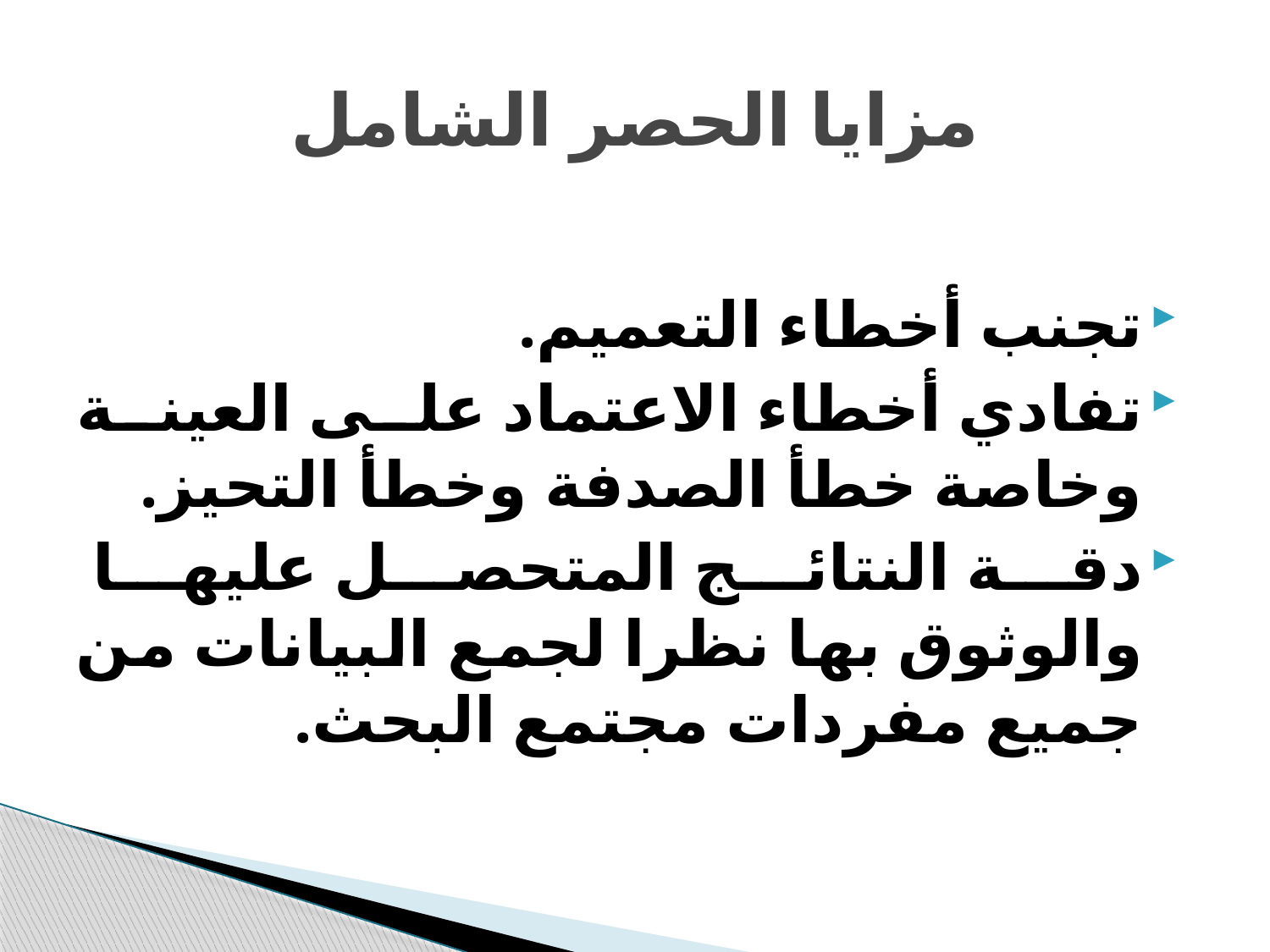

# مزايا الحصر الشامل
تجنب أخطاء التعميم.
تفادي أخطاء الاعتماد على العينة وخاصة خطأ الصدفة وخطأ التحيز.
دقة النتائج المتحصل عليها  والوثوق بها نظرا لجمع البيانات من جميع مفردات مجتمع البحث.